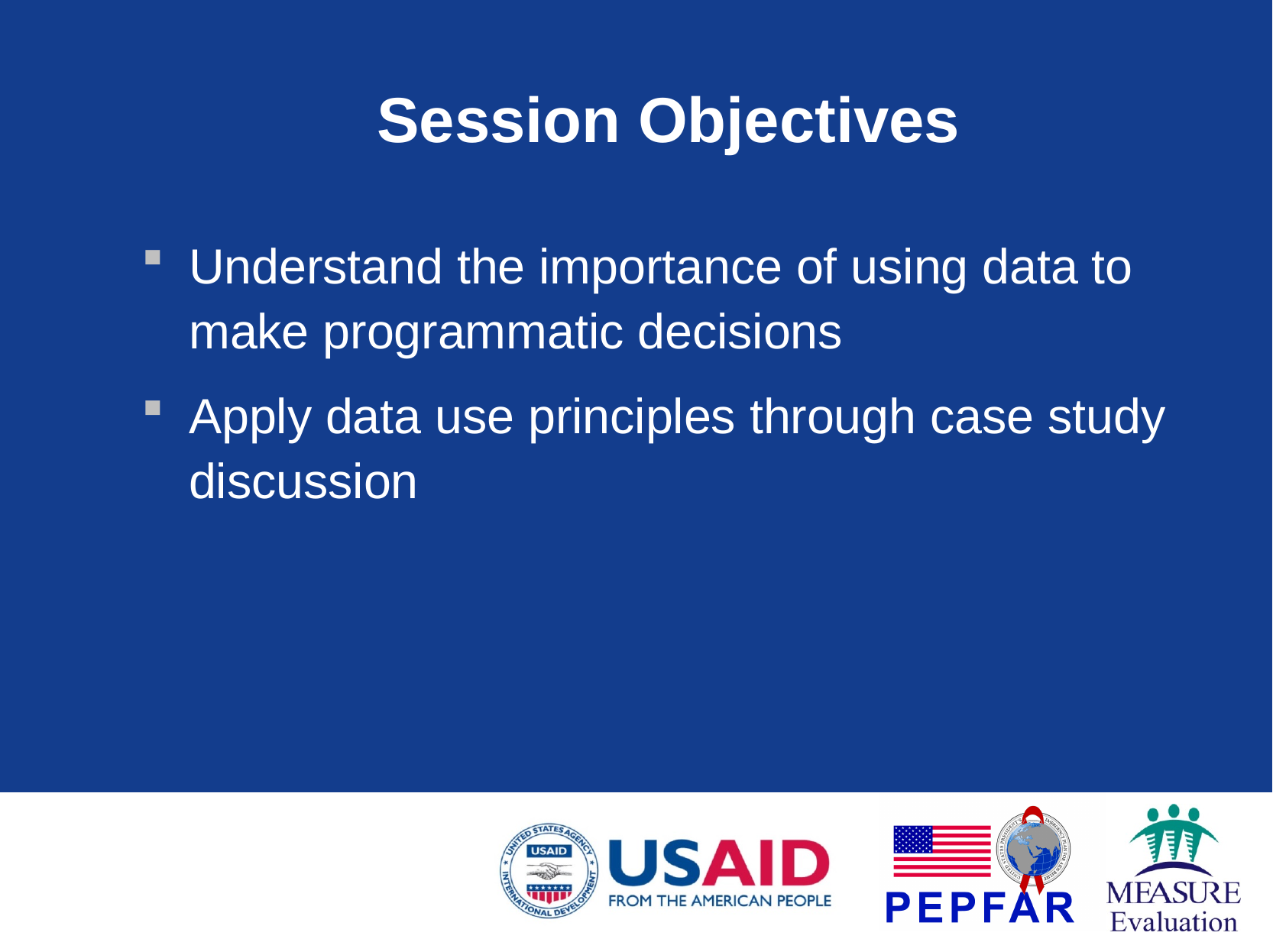

# Session Objectives
Understand the importance of using data to make programmatic decisions
Apply data use principles through case study discussion